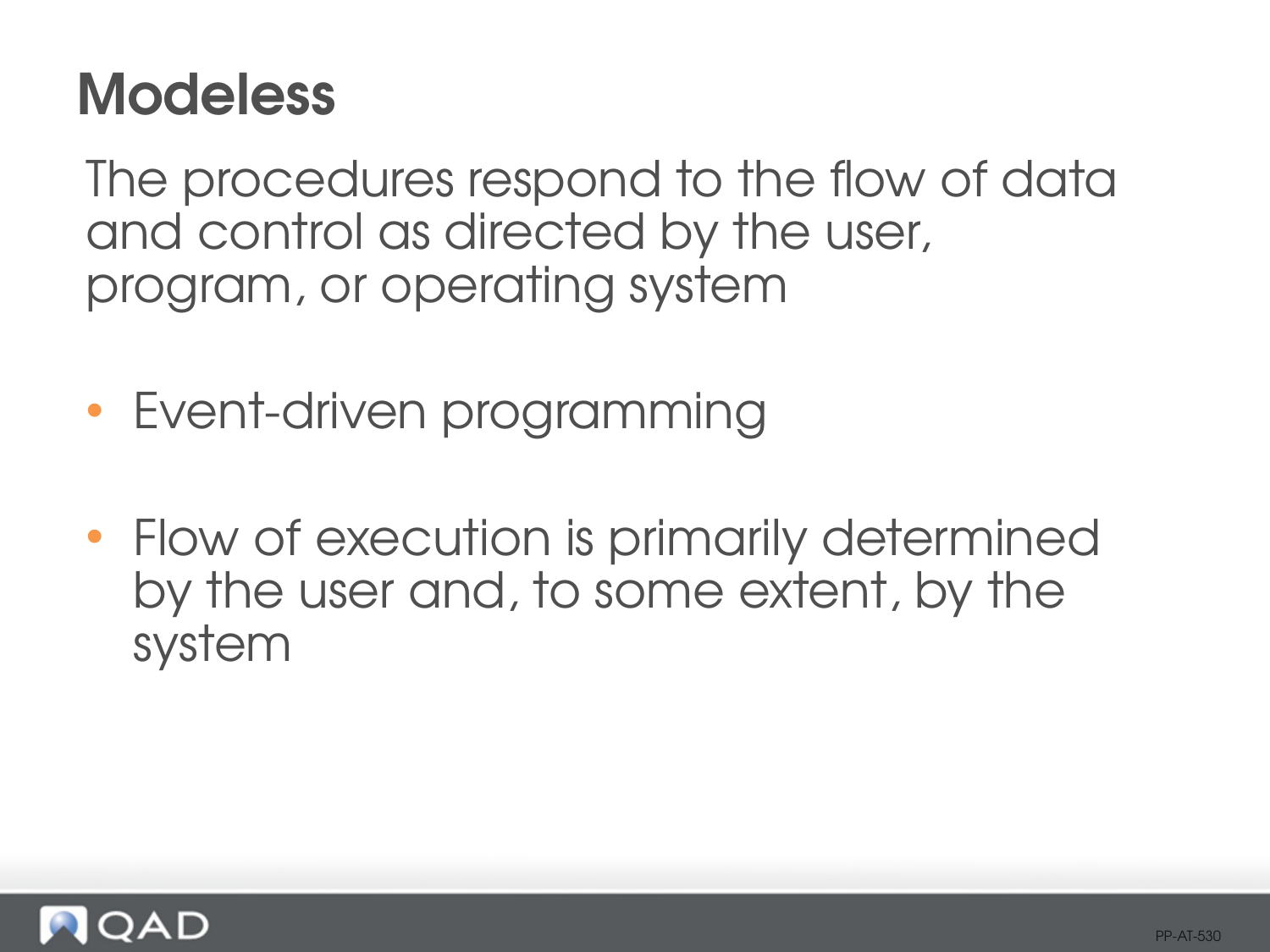

# Modeless
The procedures respond to the flow of data and control as directed by the user, program, or operating system

Event-driven programming

Flow of execution is primarily determined by the user and, to some extent, by the system
PP-AT-530